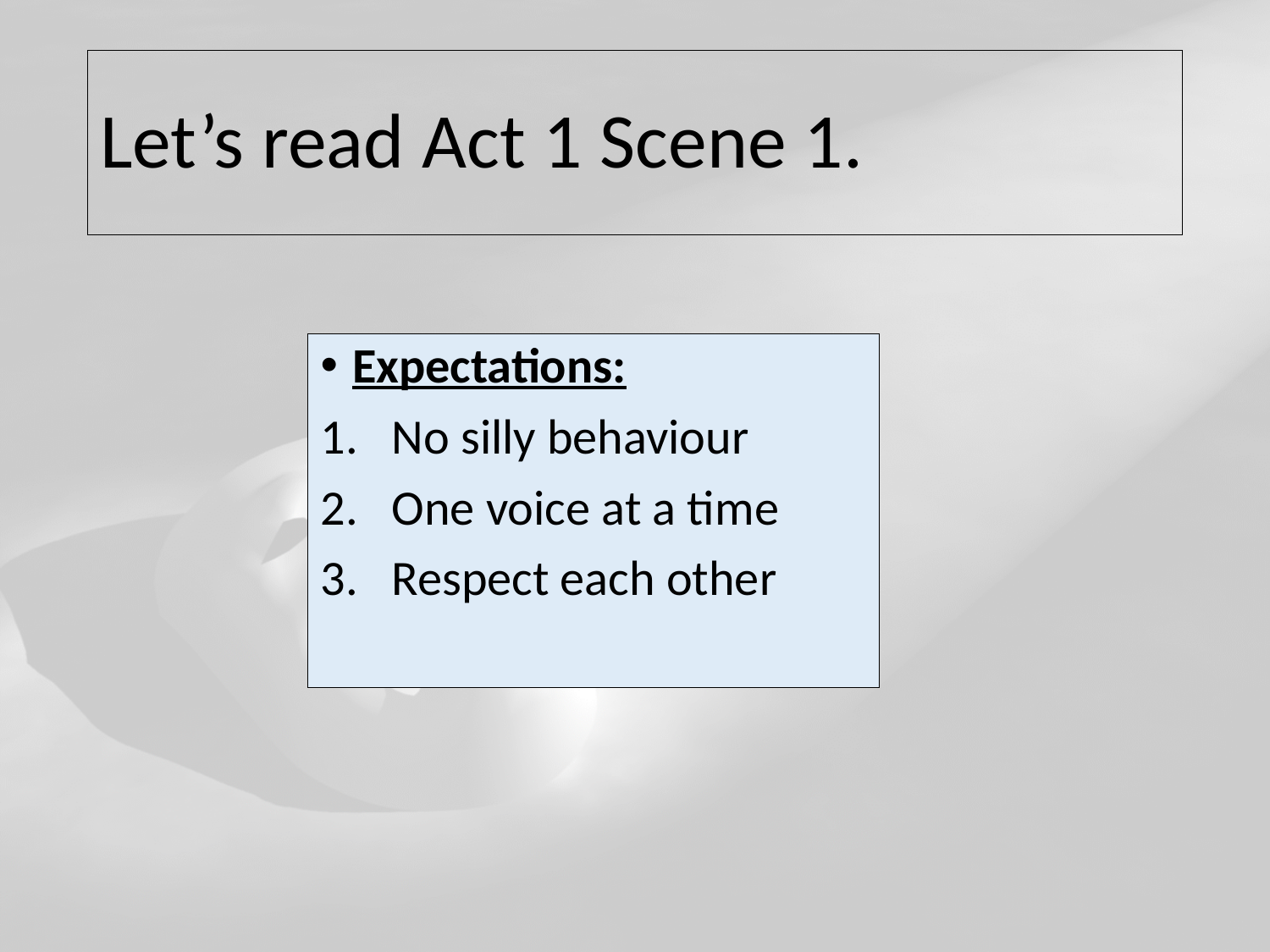

# Let’s read Act 1 Scene 1.
Expectations:
No silly behaviour
One voice at a time
Respect each other